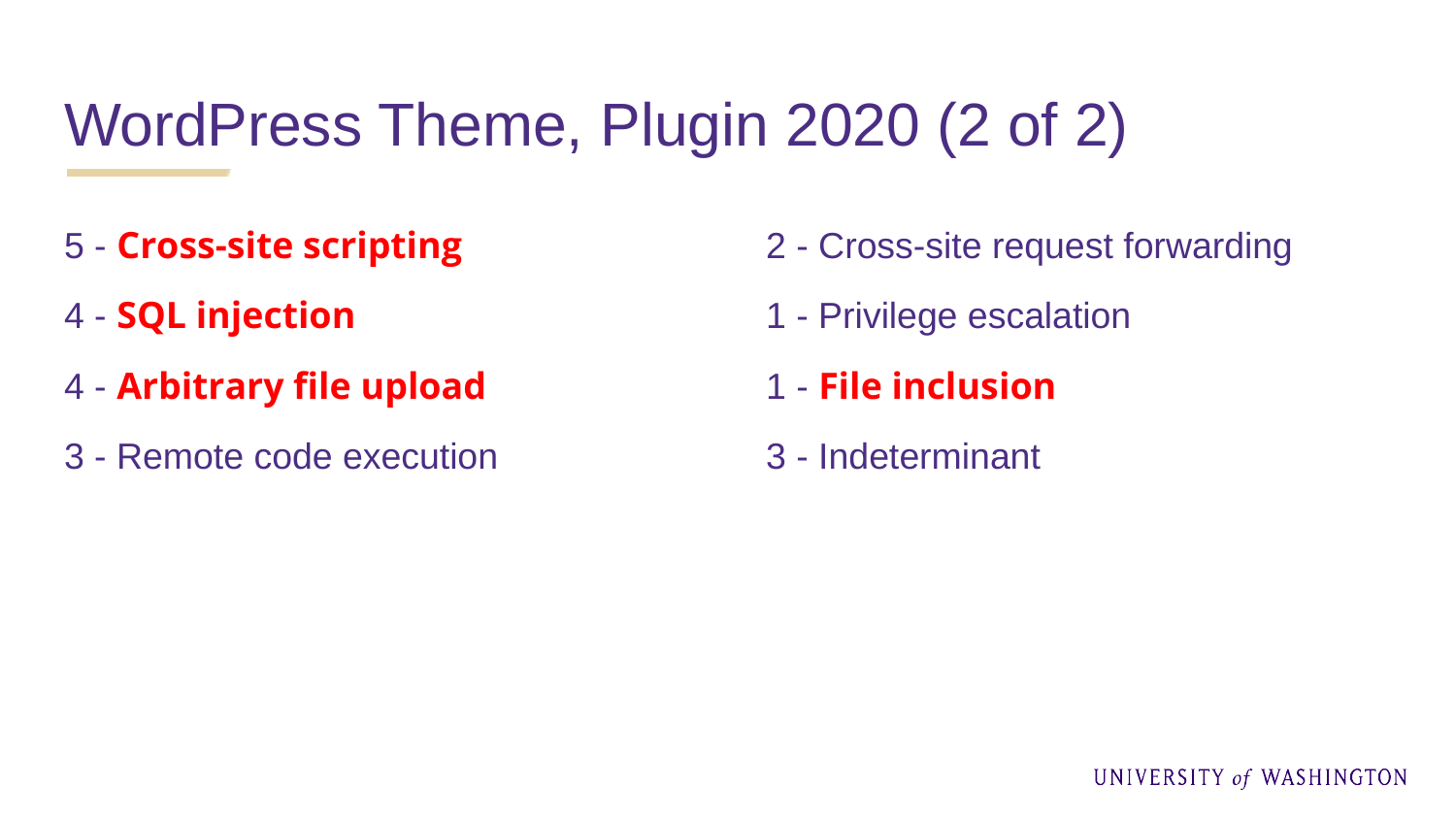

# WordPress Theme, Plugin 2020 (2 of 2)
5 - Cross-site scripting
4 - SQL injection
4 - Arbitrary file upload
3 - Remote code execution

2 - Cross-site request forwarding
1 - Privilege escalation
1 - File inclusion
3 - Indeterminant